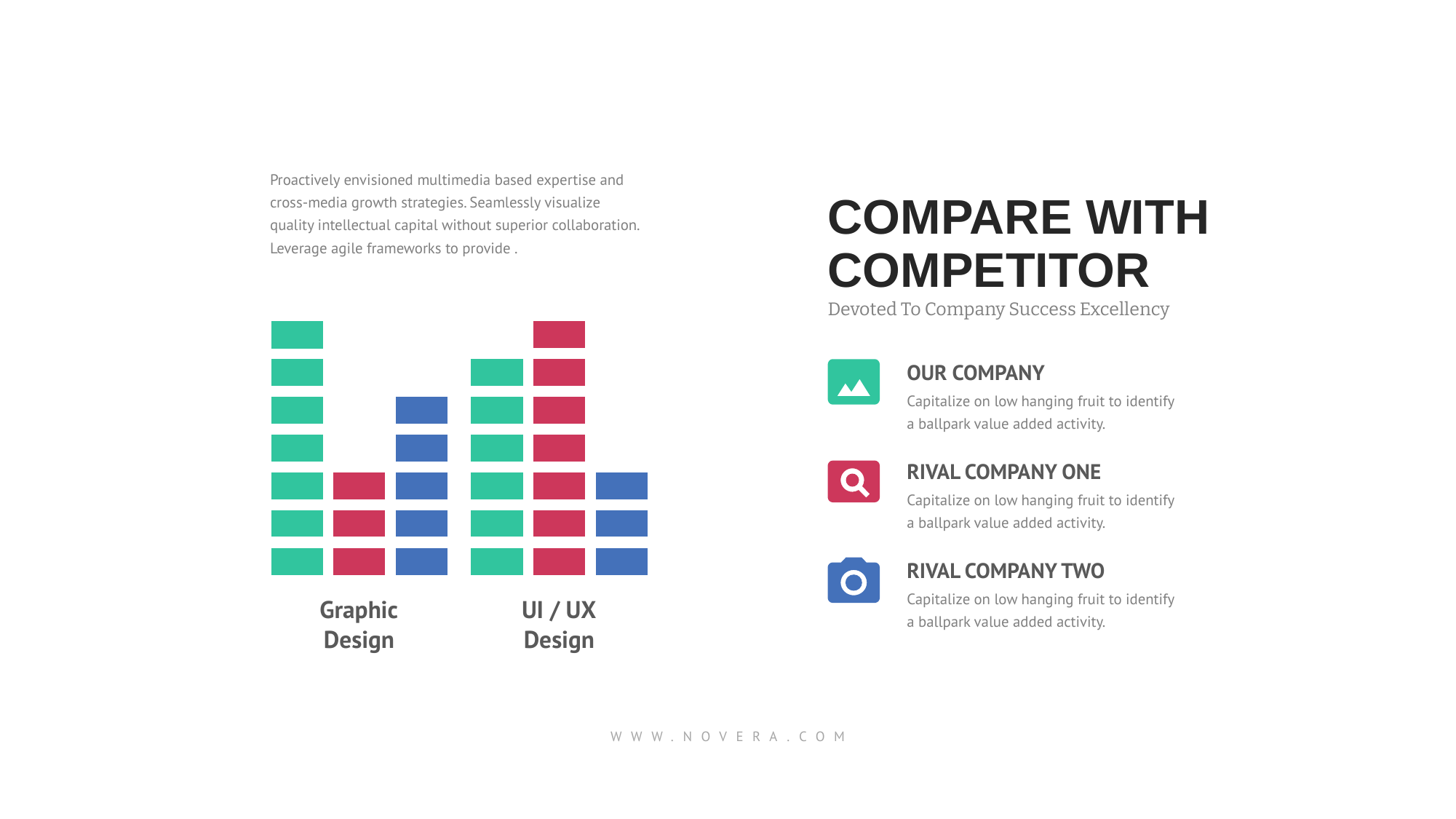

Proactively envisioned multimedia based expertise and cross-media growth strategies. Seamlessly visualize quality intellectual capital without superior collaboration. Leverage agile frameworks to provide .

Graphic
Design

UI / UX
Design
COMPARE WITH
COMPETITOR
Devoted To Company Success Excellency

OUR COMPANY
Capitalize on low hanging fruit to identify a ballpark value added activity.
RIVAL COMPANY ONE

Capitalize on low hanging fruit to identify a ballpark value added activity.

RIVAL COMPANY TWO
Capitalize on low hanging fruit to identify a ballpark value added activity.
WWW.NOVERA.COM